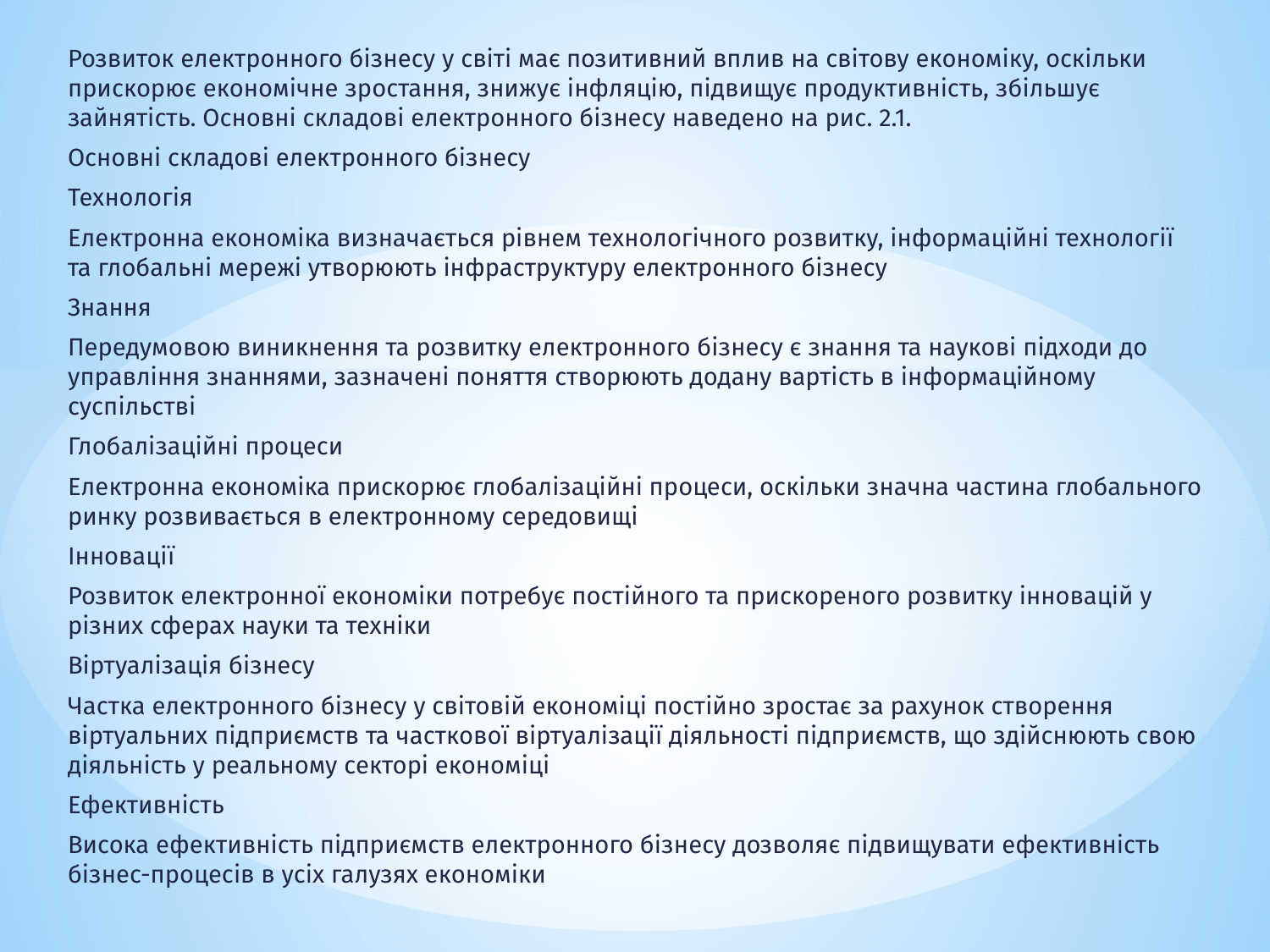

Розвиток електронного бізнесу у світі має позитивний вплив на світову економіку, оскільки прискорює економічне зростання, знижує інфляцію, підвищує продуктивність, збільшує зайнятість. Основні складові електронного бізнесу наведено на рис. 2.1.
Основні складові електронного бізнесу
Технологія
Електронна економіка визначається рівнем технологічного розвитку, інформаційні технології та глобальні мережі утворюють інфраструктуру електронного бізнесу
Знання
Передумовою виникнення та розвитку електронного бізнесу є знання та наукові підходи до управління знаннями, зазначені поняття створюють додану вартість в інформаційному суспільстві
Глобалізаційні процеси
Електронна економіка прискорює глобалізаційні процеси, оскільки значна частина глобального ринку розвивається в електронному середовищі
Інновації
Розвиток електронної економіки потребує постійного та прискореного розвитку інновацій у різних сферах науки та техніки
Віртуалізація бізнесу
Частка електронного бізнесу у світовій економіці постійно зростає за рахунок створення віртуальних підприємств та часткової віртуалізації діяльності підприємств, що здійснюють свою діяльність у реальному секторі економіці
Ефективність
Висока ефективність підприємств електронного бізнесу дозволяє підвищувати ефективність бізнес-процесів в усіх галузях економіки